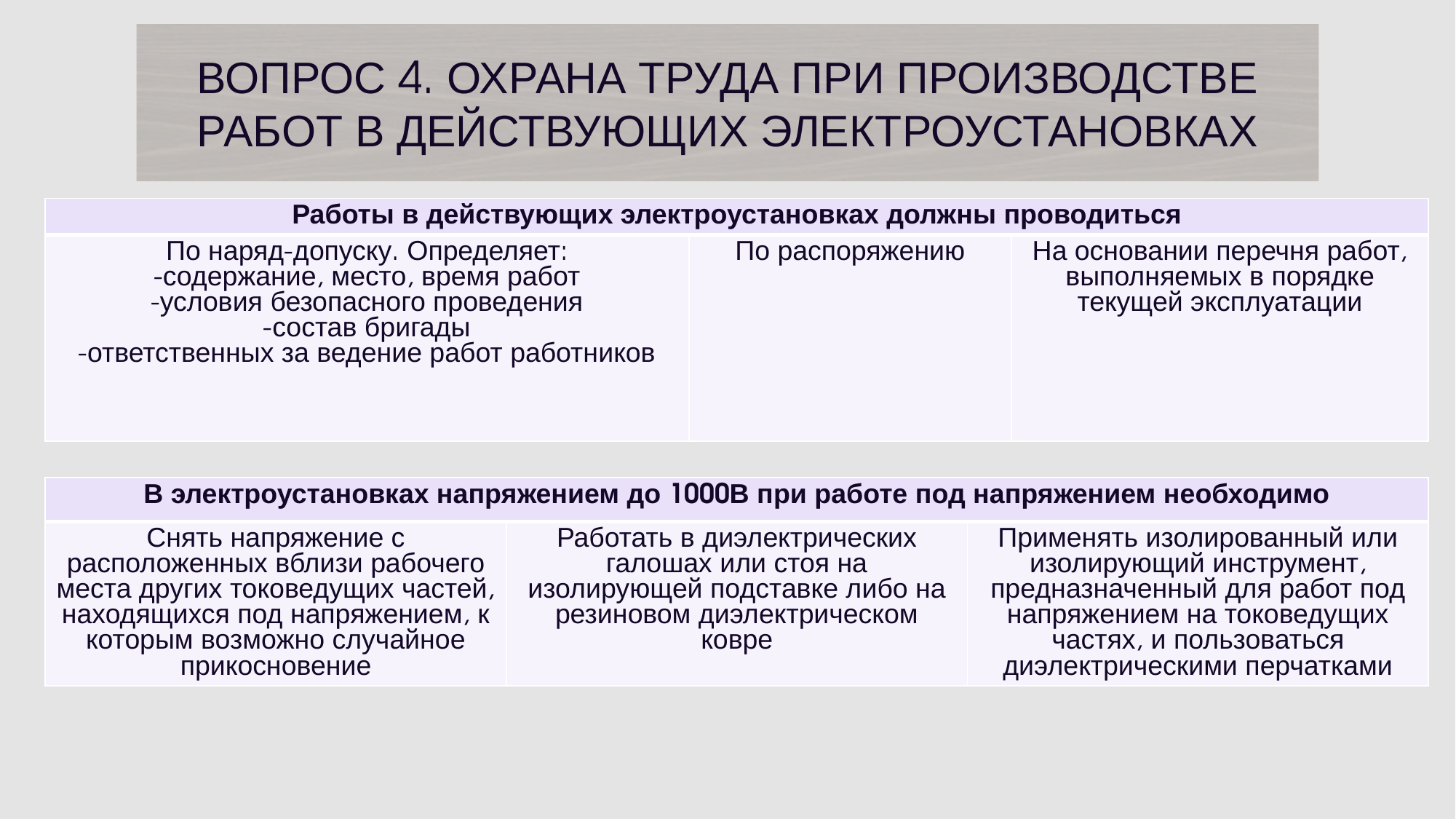

# Вопрос 4. Охрана труда при производстве работ в действующих электроустановках
| Работы в действующих электроустановках должны проводиться |  |  |
| --- | --- | --- |
| По наряд-допуску. Определяет: -содержание, место, время работ -условия безопасного проведения -состав бригады -ответственных за ведение работ работников | По распоряжению | На основании перечня работ, выполняемых в порядке текущей эксплуатации |
| В электроустановках напряжением до 1000В при работе под напряжением необходимо |  |  |
| --- | --- | --- |
| Снять напряжение с расположенных вблизи рабочего места других токоведущих частей, находящихся под напряжением, к которым возможно случайное прикосновение | Работать в диэлектрических галошах или стоя на изолирующей подставке либо на резиновом диэлектрическом ковре | Применять изолированный или изолирующий инструмент, предназначенный для работ под напряжением на токоведущих частях, и пользоваться диэлектрическими перчатками |